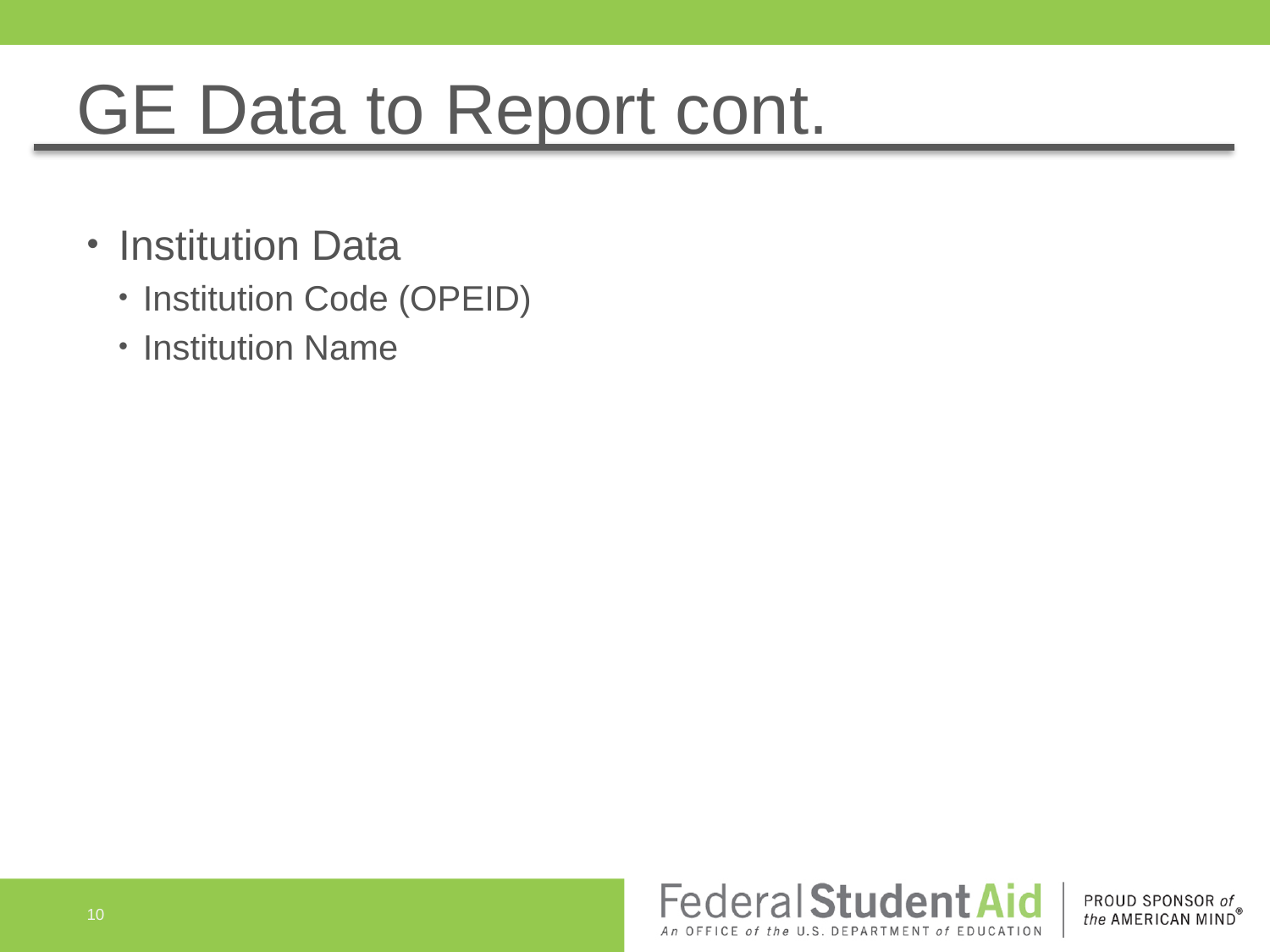

# GE Data to Report cont.
Institution Data
Institution Code (OPEID)
Institution Name

10